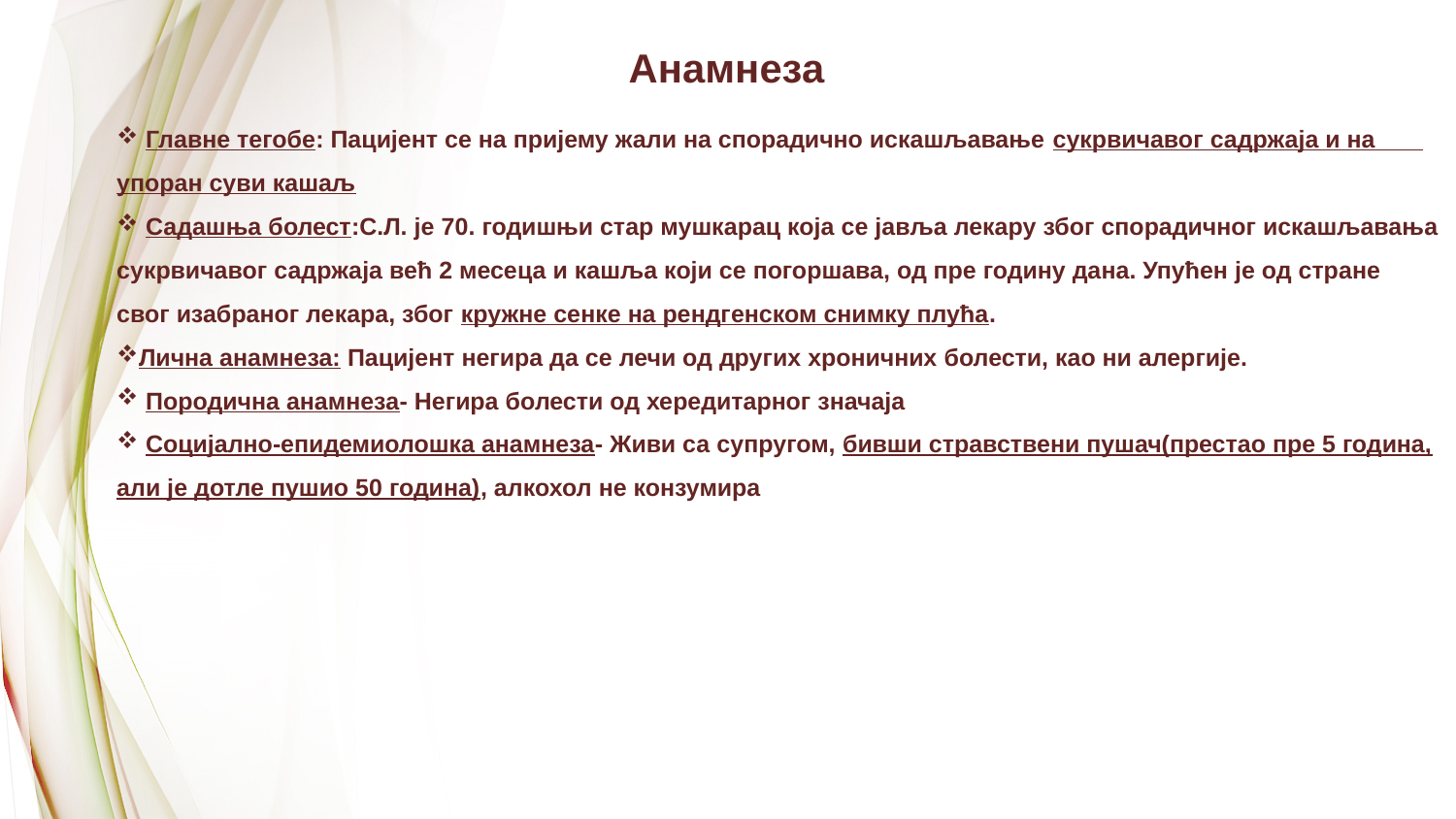

Анамнеза
 Главне тегобе: Пацијент се на пријему жали на спорадично искашљавање сукрвичавог садржаја и на        упоран суви кашаљ
 Садашња болест:С.Л. је 70. годишњи стар мушкарац која се јавља лекару због спорадичног искашљавања сукрвичавог садржаја већ 2 месеца и кашља који се погоршава, од пре годину дана. Упућен је од стране       свог изабраног лекара, због кружне сенке на рендгенском снимку плућа.
Лична анамнеза: Пацијент негира да се лечи од других хроничних болести, као ни алергије.
 Породична анамнеза- Негира болести од хередитарног значаја
 Социјално-епидемиолошка анамнеза- Живи са супругом, бивши стравствени пушач(престао пре 5 година, али је дотле пушио 50 година), алкохол не конзумира